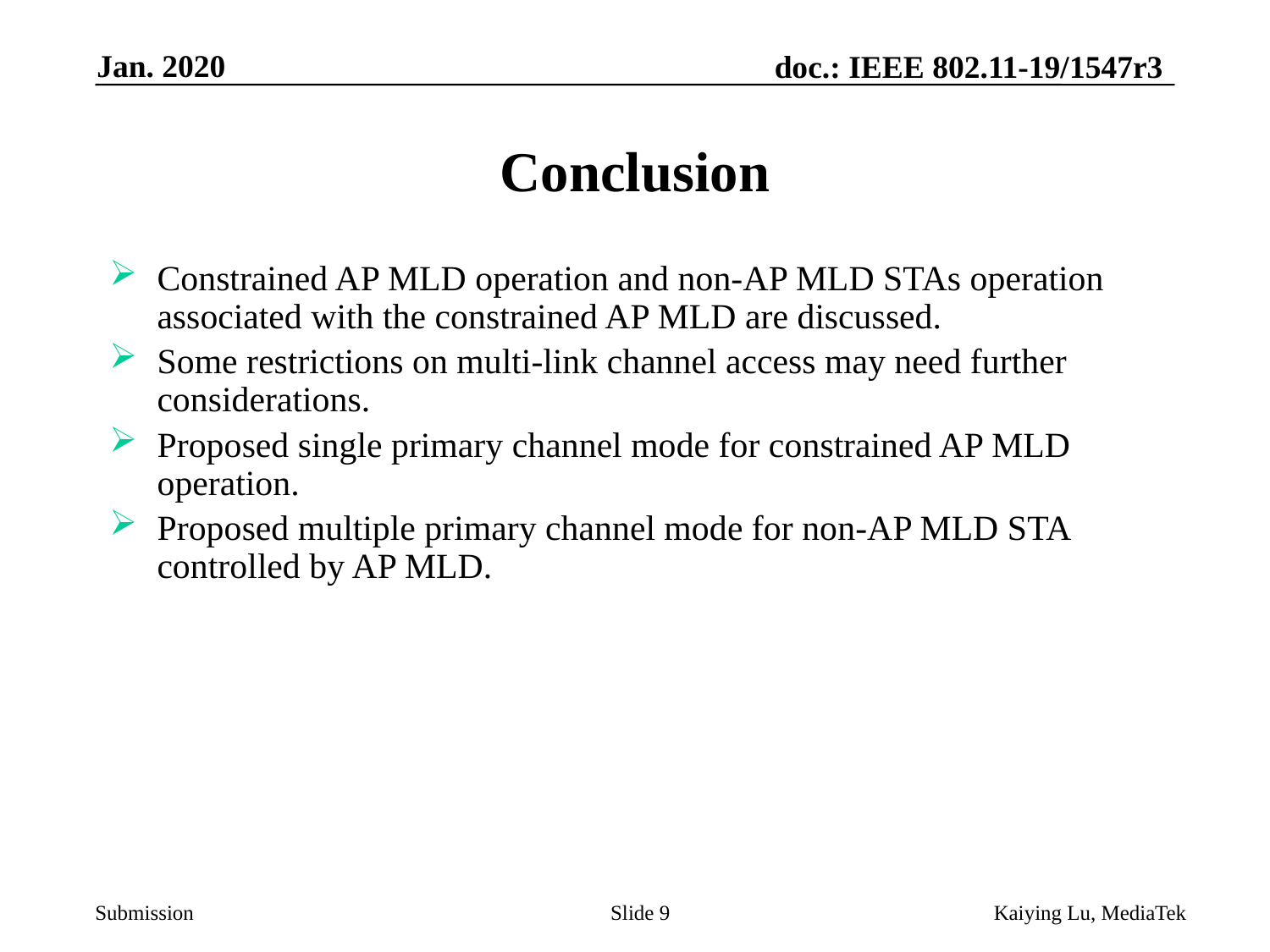

Jan. 2020
# Conclusion
Constrained AP MLD operation and non-AP MLD STAs operation associated with the constrained AP MLD are discussed.
Some restrictions on multi-link channel access may need further considerations.
Proposed single primary channel mode for constrained AP MLD operation.
Proposed multiple primary channel mode for non-AP MLD STA controlled by AP MLD.

Slide 9
Kaiying Lu, MediaTek